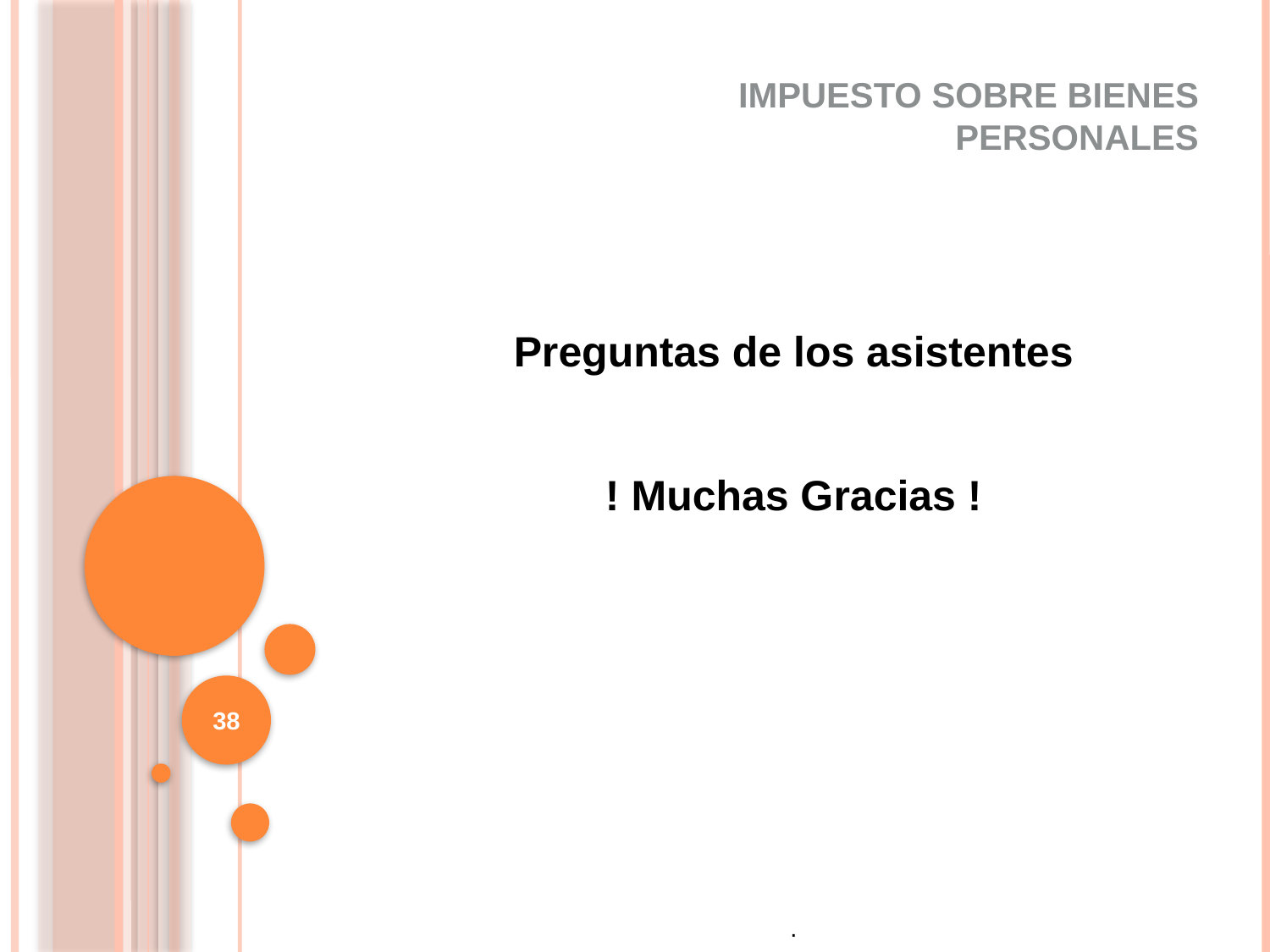

IMPUESTO SOBRE BIENES PERSONALES

Preguntas de los asistentes

! Muchas Gracias !

38
.